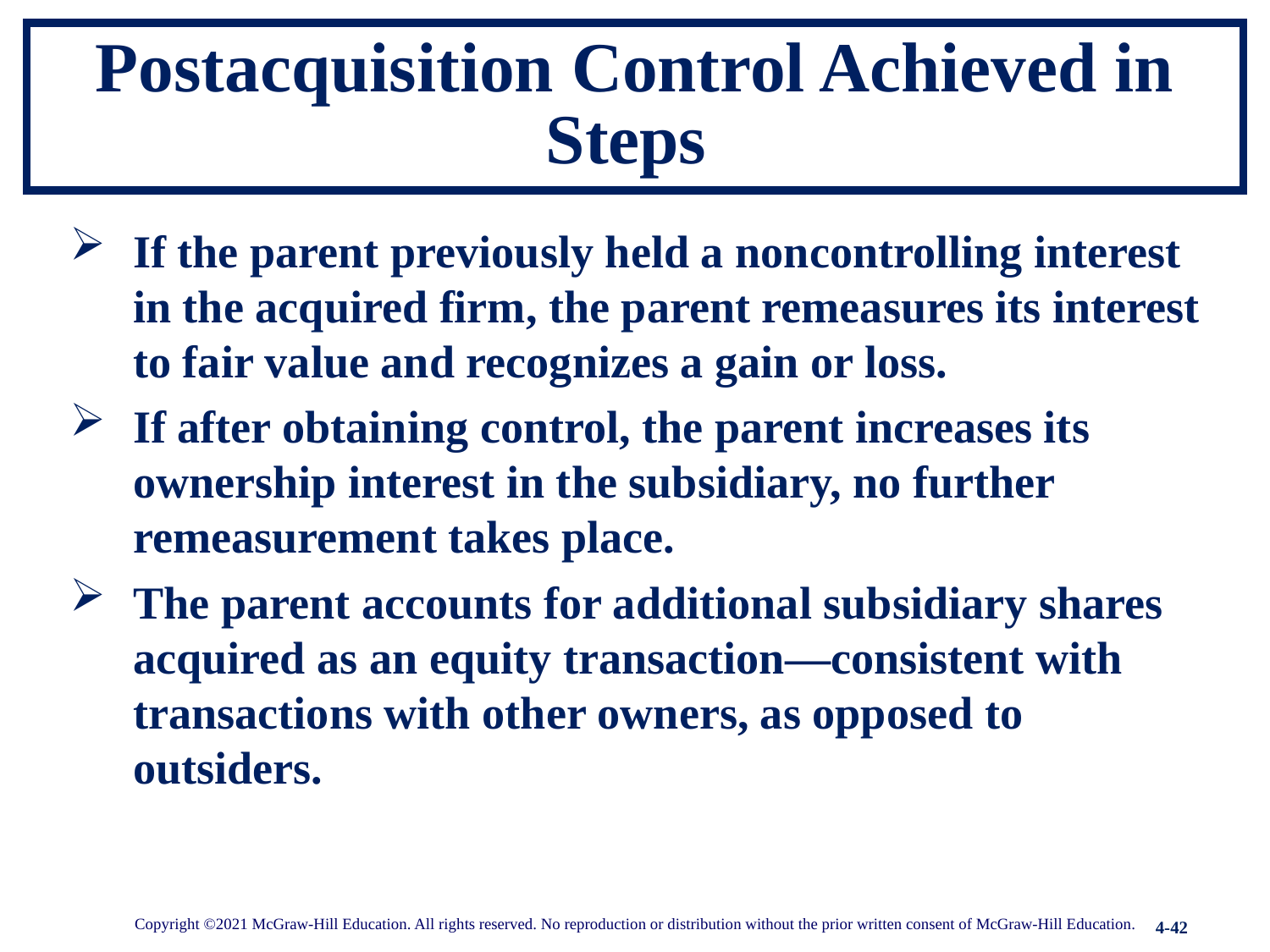

# Postacquisition Control Achieved in Steps
If the parent previously held a noncontrolling interest in the acquired firm, the parent remeasures its interest to fair value and recognizes a gain or loss.
If after obtaining control, the parent increases its ownership interest in the subsidiary, no further remeasurement takes place.
The parent accounts for additional subsidiary shares acquired as an equity transaction—consistent with transactions with other owners, as opposed to outsiders.
Copyright ©2021 McGraw-Hill Education. All rights reserved. No reproduction or distribution without the prior written consent of McGraw-Hill Education.
4-42